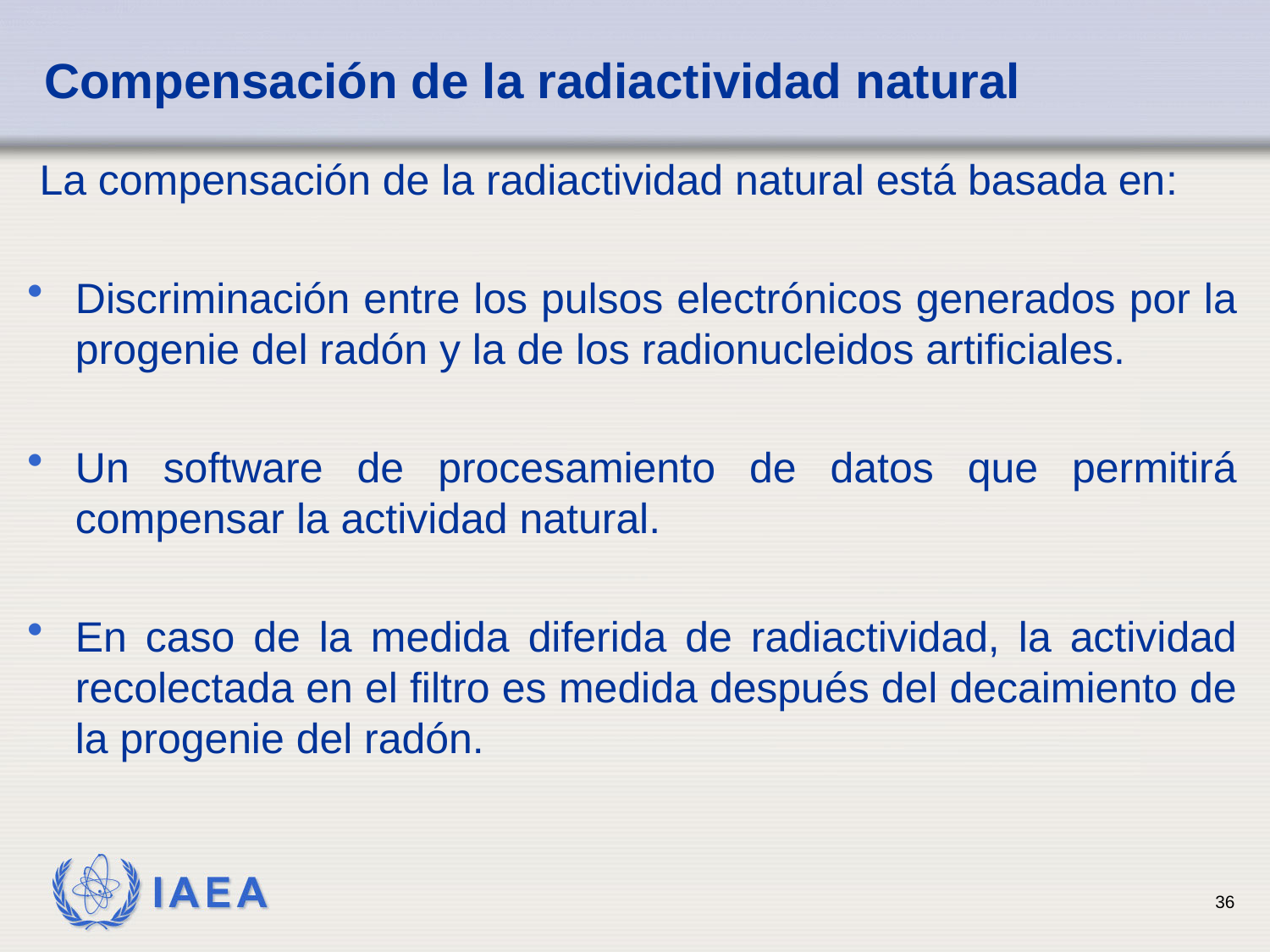

# Compensación de la radiactividad natural
 La compensación de la radiactividad natural está basada en:

Discriminación entre los pulsos electrónicos generados por la progenie del radón y la de los radionucleidos artificiales.

Un software de procesamiento de datos que permitirá compensar la actividad natural.

En caso de la medida diferida de radiactividad, la actividad recolectada en el filtro es medida después del decaimiento de la progenie del radón.

36